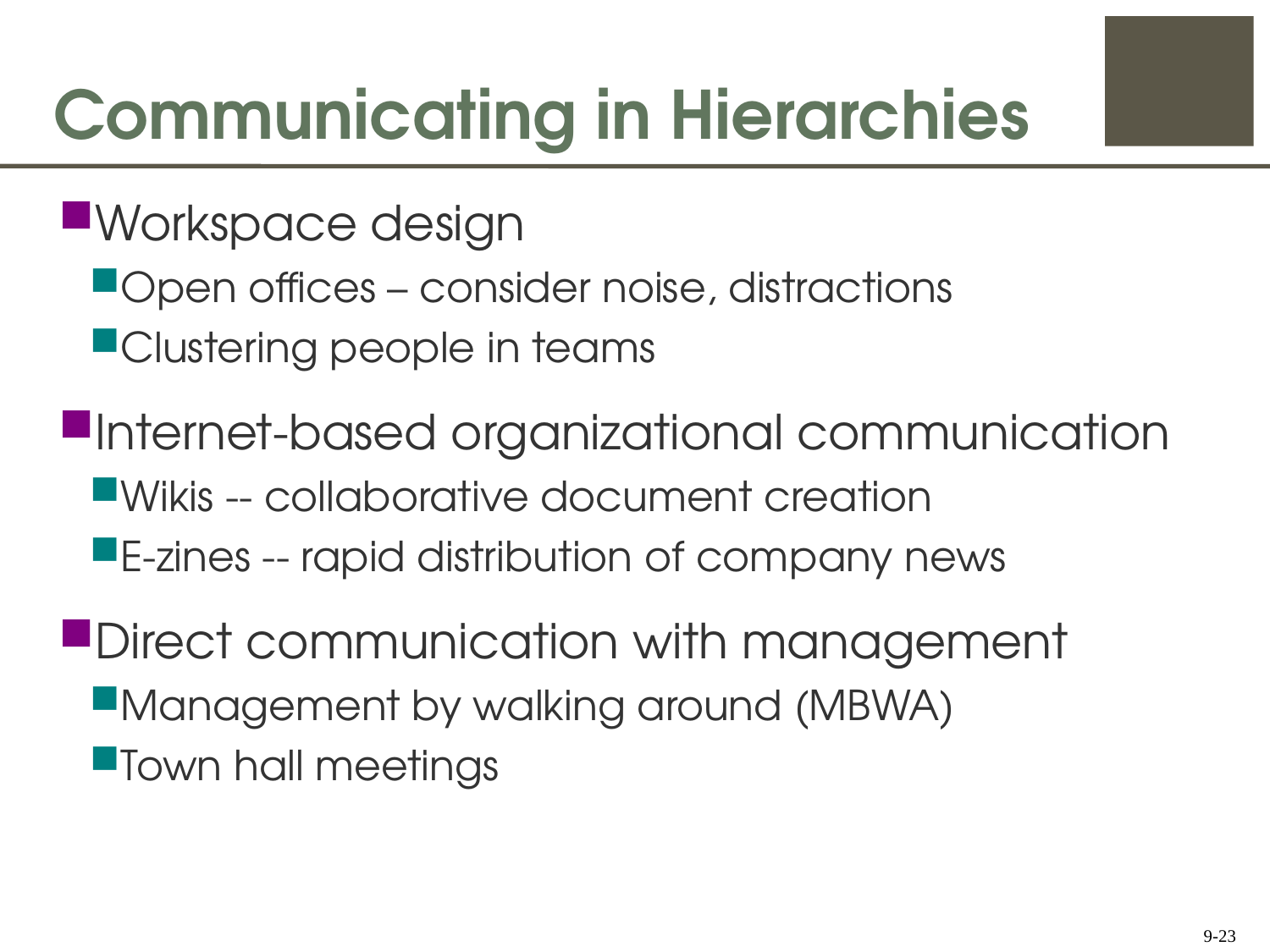

# Communicating in Hierarchies
Workspace design
Open offices – consider noise, distractions
Clustering people in teams
Internet-based organizational communication
Wikis -- collaborative document creation
E-zines -- rapid distribution of company news
Direct communication with management
Management by walking around (MBWA)
Town hall meetings